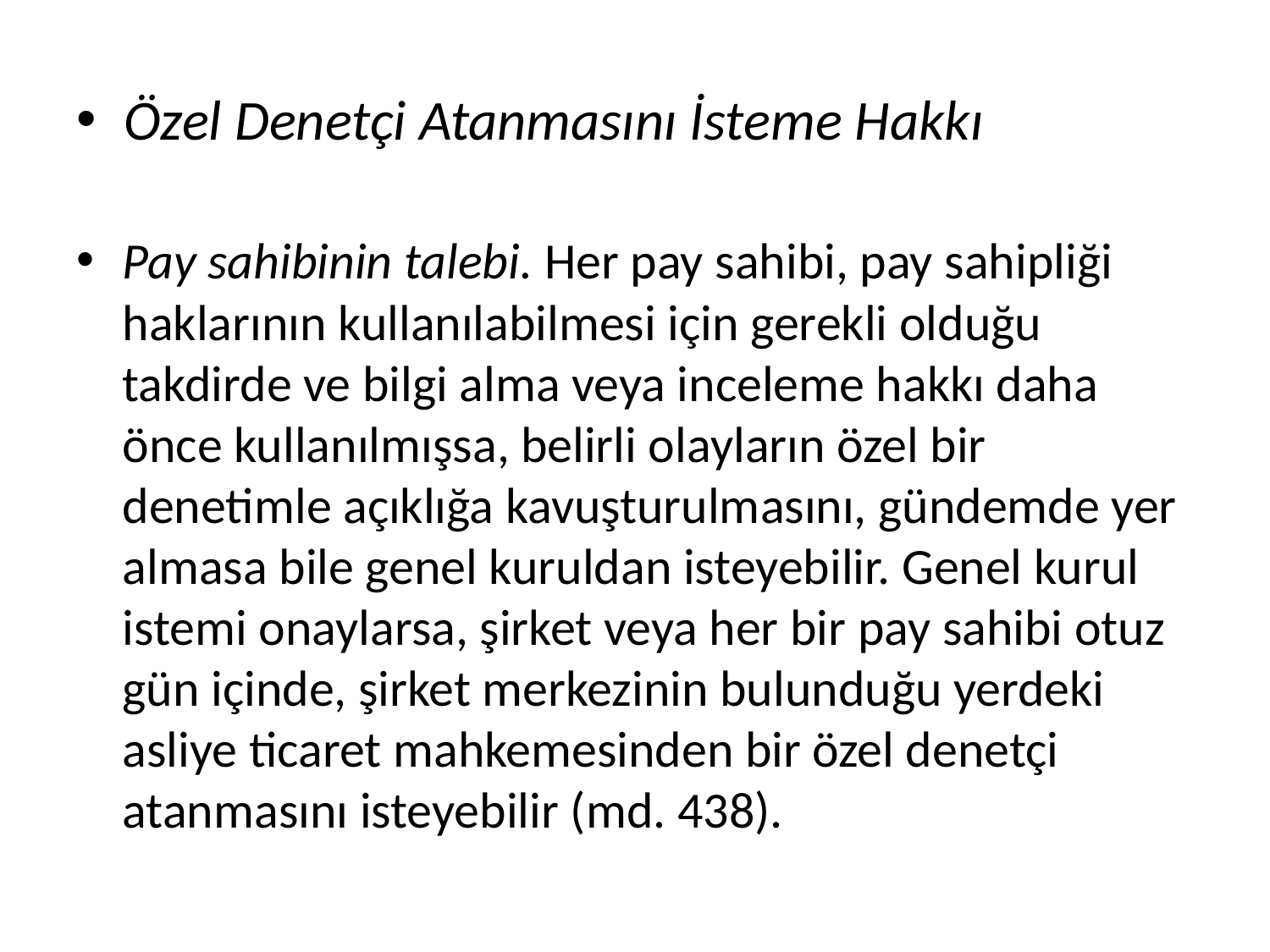

# Özel Denetçi Atanmasını İsteme Hakkı
Pay sahibinin talebi. Her pay sahibi, pay sahipliği haklarının kullanılabilmesi için gerekli olduğu takdirde ve bilgi alma veya inceleme hakkı daha önce kullanılmışsa, belirli olayların özel bir denetimle açıklığa kavuşturulmasını, gündemde yer almasa bile genel kuruldan isteyebilir. Genel kurul istemi onaylarsa, şirket veya her bir pay sahibi otuz gün içinde, şirket merkezinin bulunduğu yerdeki asliye ticaret mahkemesinden bir özel denetçi atanmasını isteyebilir (md. 438).